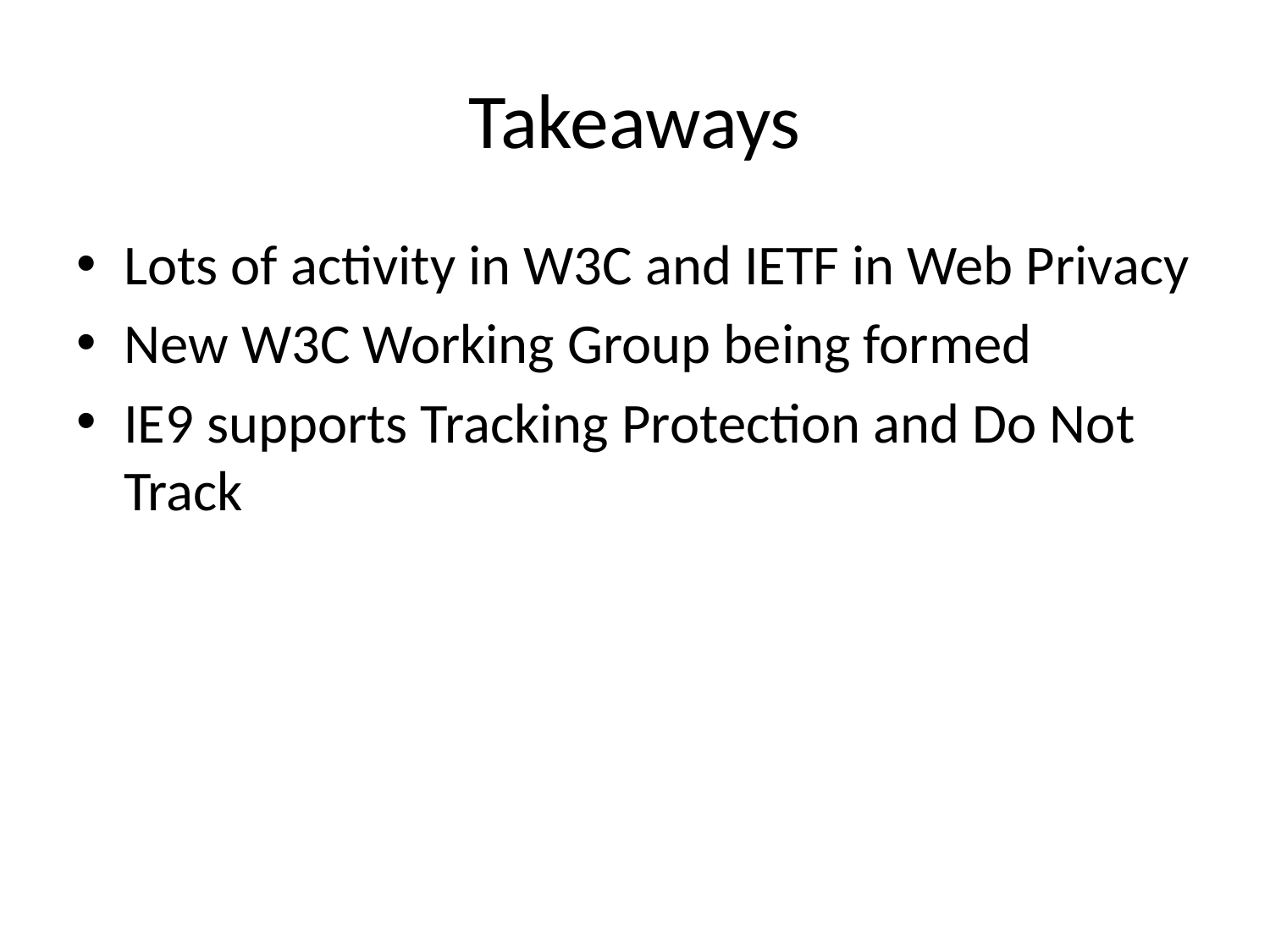

# Takeaways
Lots of activity in W3C and IETF in Web Privacy
New W3C Working Group being formed
IE9 supports Tracking Protection and Do Not Track